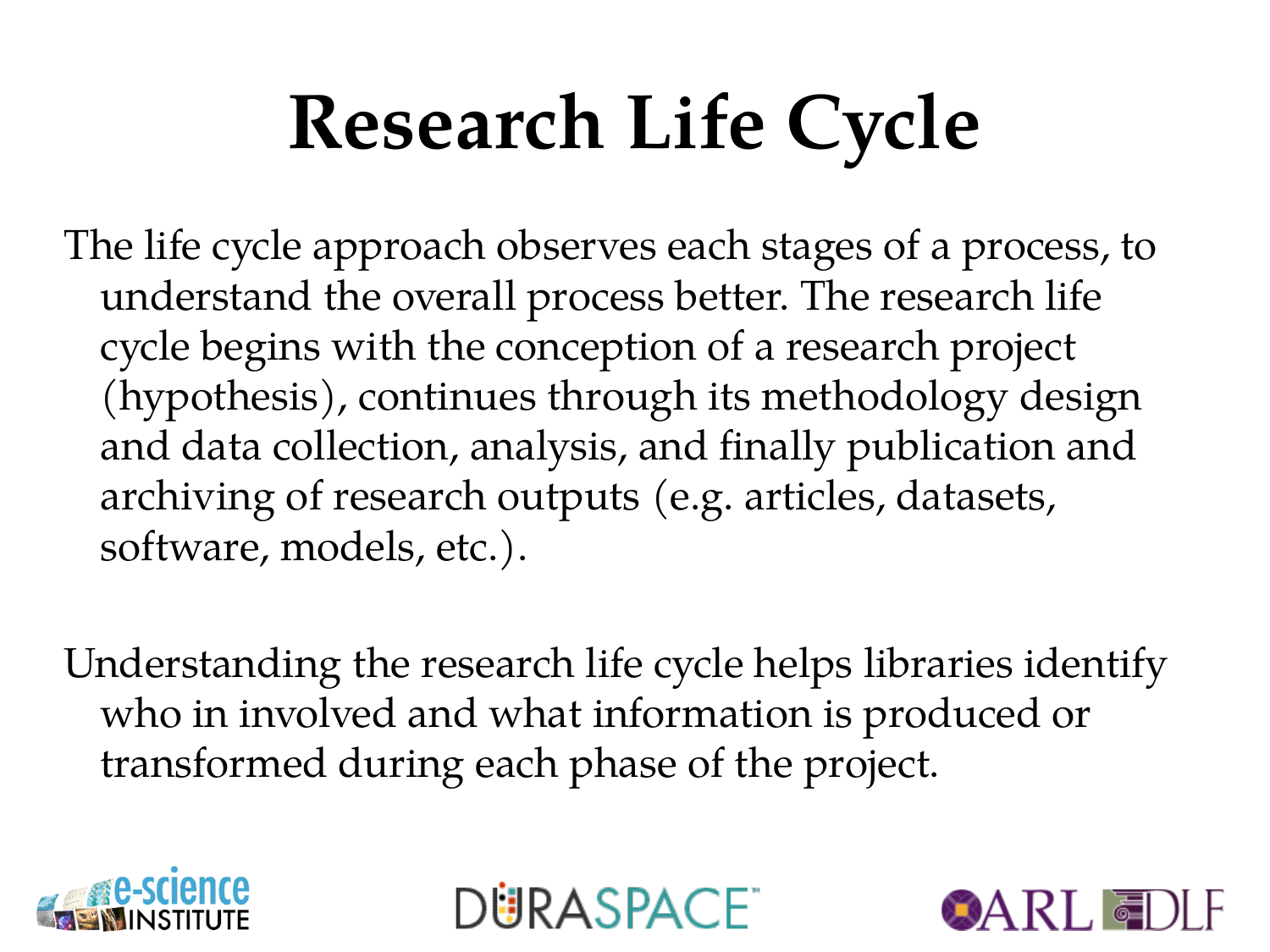

# Research Life Cycle
The life cycle approach observes each stages of a process, to understand the overall process better. The research life cycle begins with the conception of a research project (hypothesis), continues through its methodology design and data collection, analysis, and finally publication and archiving of research outputs (e.g. articles, datasets, software, models, etc.).

Understanding the research life cycle helps libraries identify who in involved and what information is produced or transformed during each phase of the project.